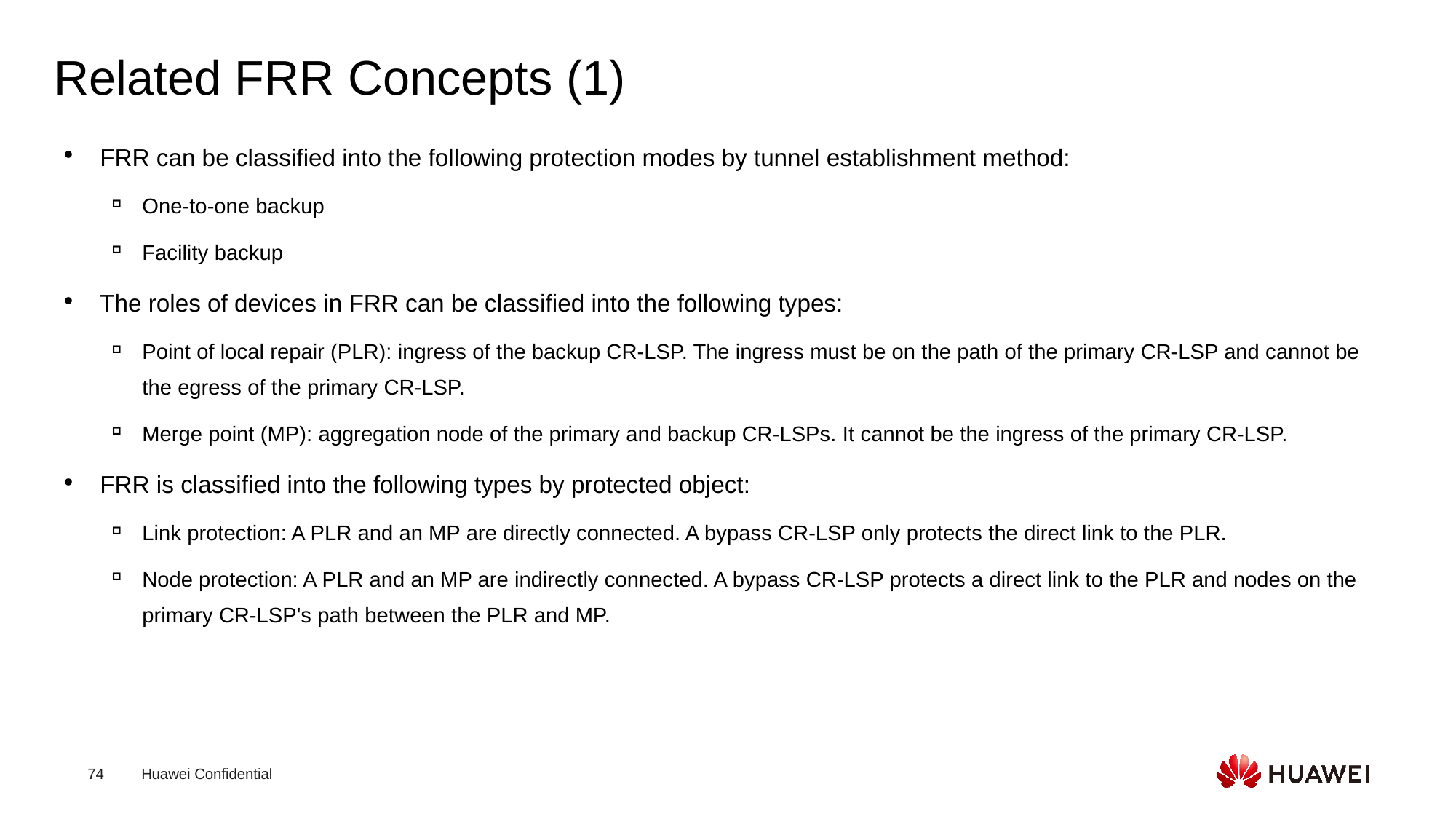

# Related FRR Concepts (1)
FRR can be classified into the following protection modes by tunnel establishment method:
One-to-one backup
Facility backup
The roles of devices in FRR can be classified into the following types:
Point of local repair (PLR): ingress of the backup CR-LSP. The ingress must be on the path of the primary CR-LSP and cannot be the egress of the primary CR-LSP.
Merge point (MP): aggregation node of the primary and backup CR-LSPs. It cannot be the ingress of the primary CR-LSP.
FRR is classified into the following types by protected object:
Link protection: A PLR and an MP are directly connected. A bypass CR-LSP only protects the direct link to the PLR.
Node protection: A PLR and an MP are indirectly connected. A bypass CR-LSP protects a direct link to the PLR and nodes on the primary CR-LSP's path between the PLR and MP.